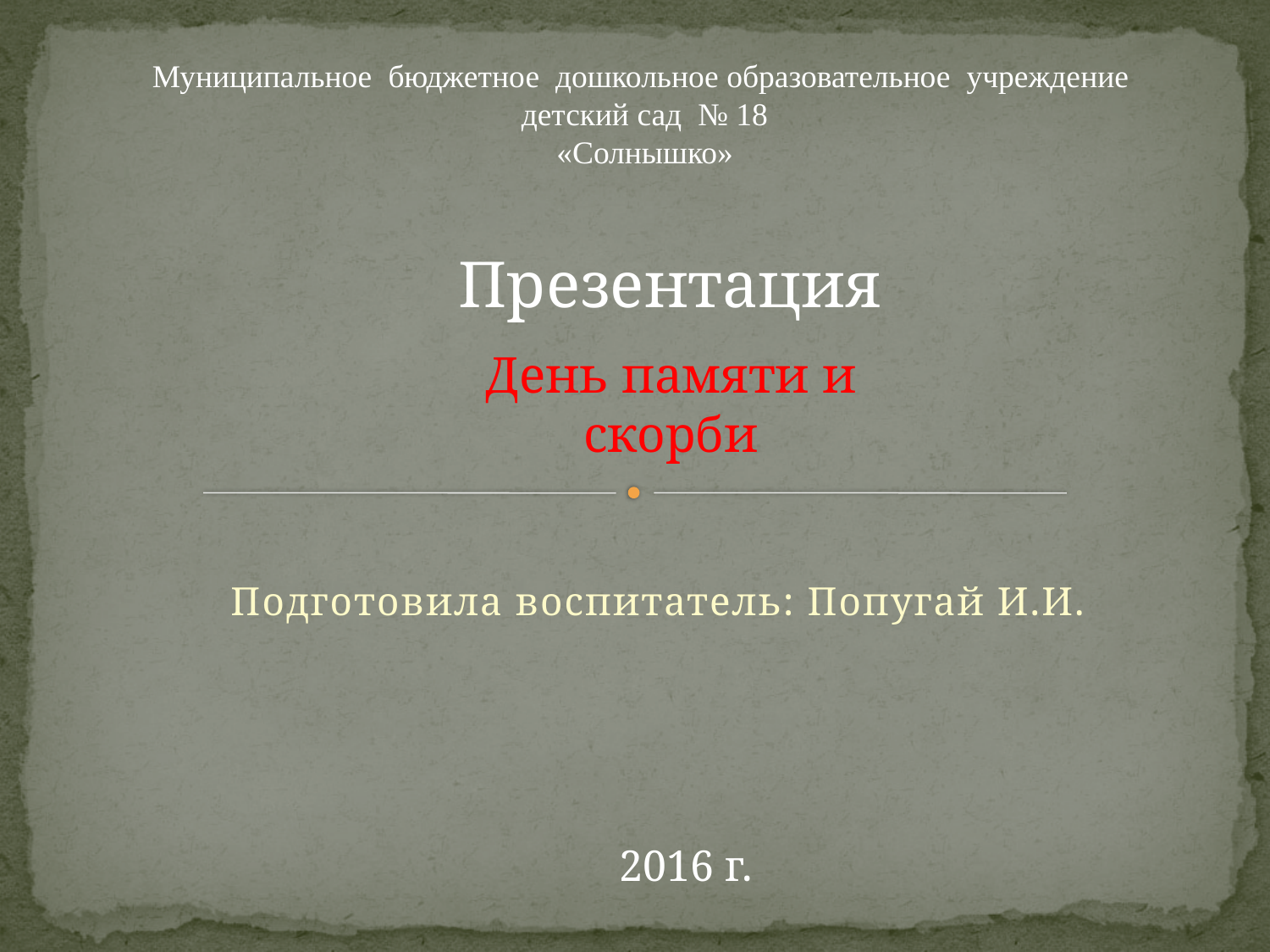

Муниципальное  бюджетное  дошкольное образовательное  учреждение  детский сад  № 18
«Солнышко»

#
Презентация
День памяти и скорби

Подготовила воспитатель: Попугай И.И.
2016 г.